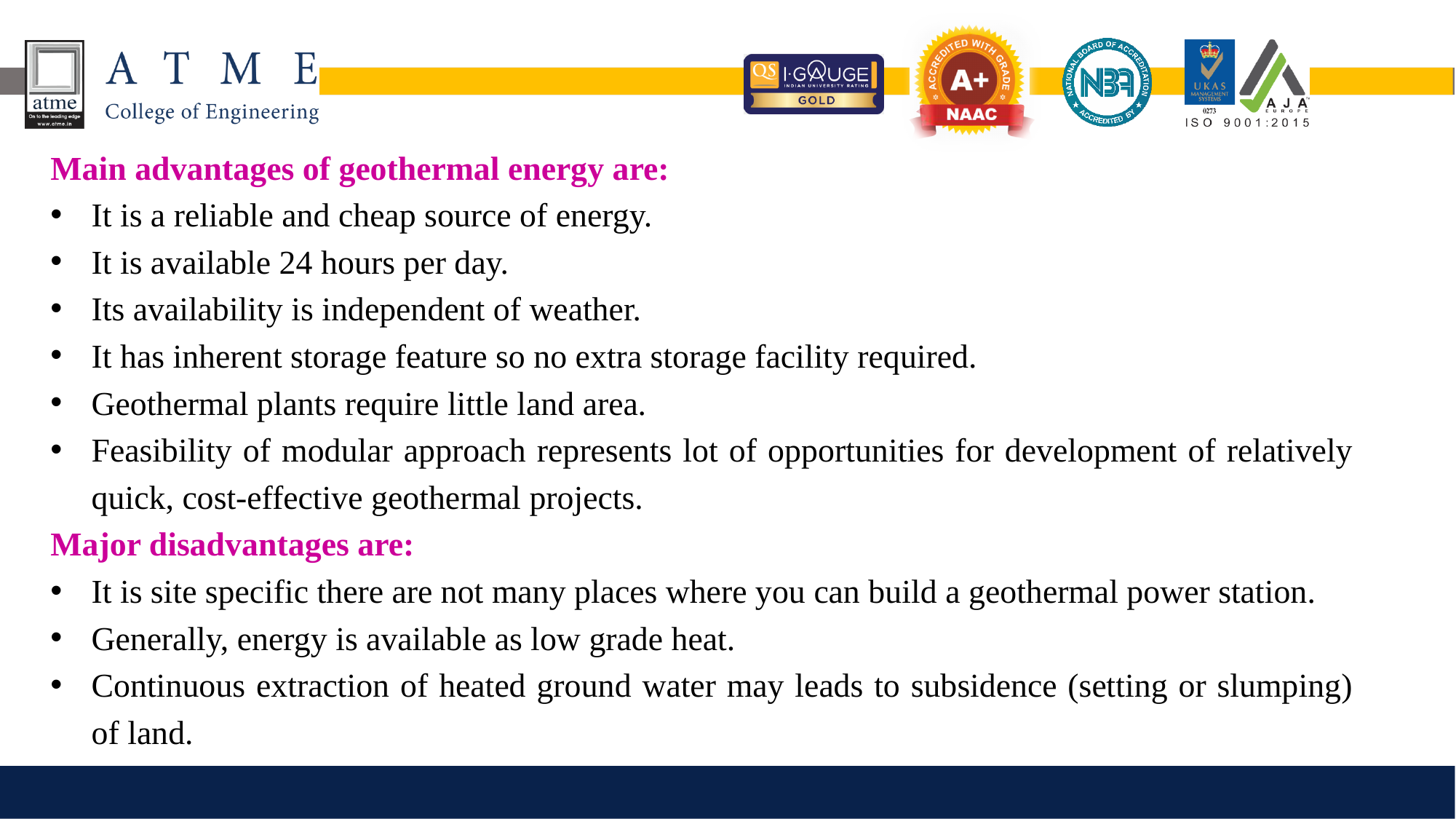

Main advantages of geothermal energy are:
It is a reliable and cheap source of energy.
It is available 24 hours per day.
Its availability is independent of weather.
It has inherent storage feature so no extra storage facility required.
Geothermal plants require little land area.
Feasibility of modular approach represents lot of opportunities for development of relatively quick, cost-effective geothermal projects.
Major disadvantages are:
It is site specific there are not many places where you can build a geothermal power station.
Generally, energy is available as low grade heat.
Continuous extraction of heated ground water may leads to subsidence (setting or slumping) of land.